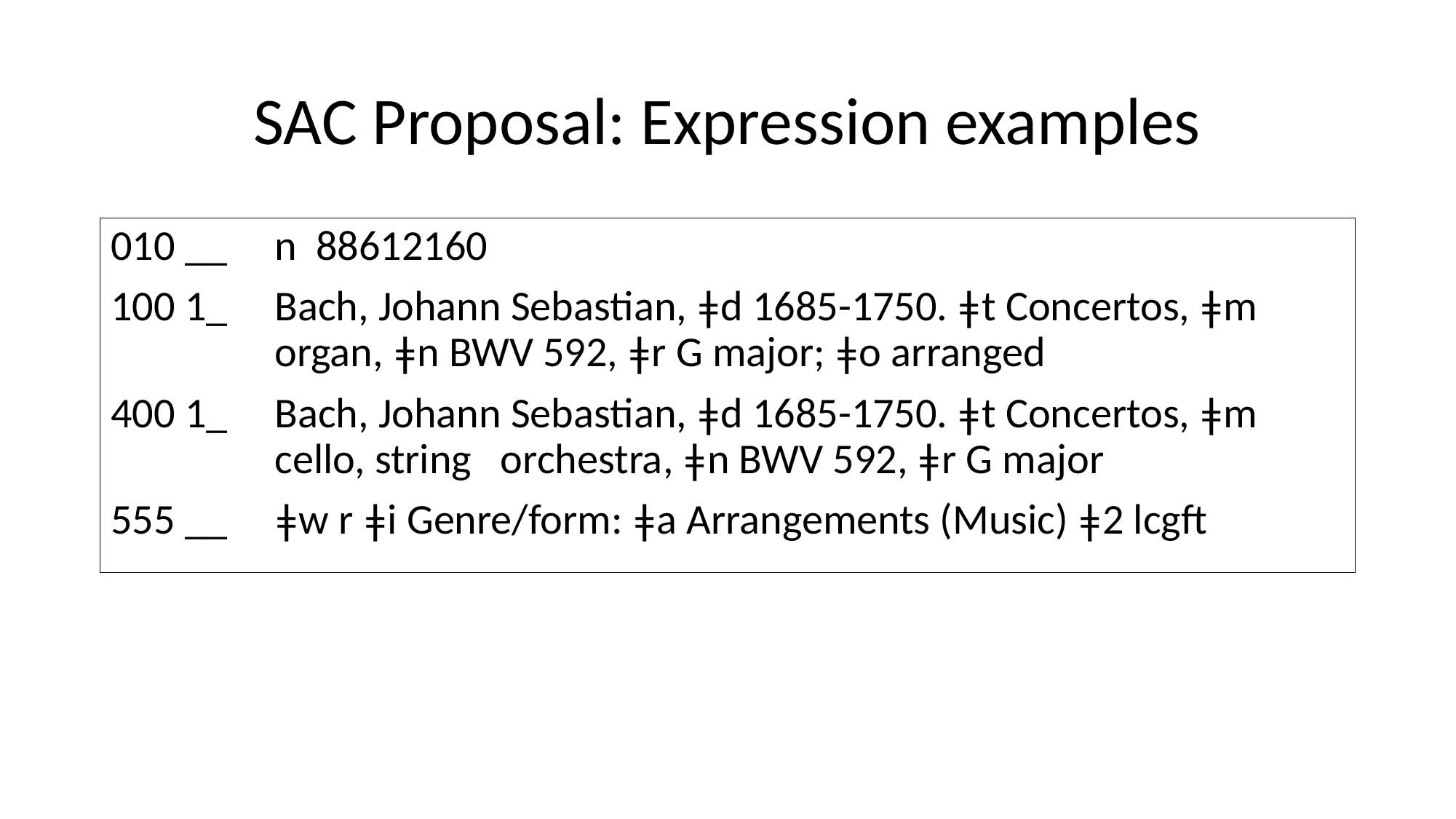

# SAC Proposal: Expression examples
010 __	n  88612160
100 1_	Bach, Johann Sebastian, ǂd 1685-1750. ǂt Concertos, ǂm organ, ǂn BWV 592, ǂr G major; ǂo arranged
400 1_	Bach, Johann Sebastian, ǂd 1685-1750. ǂt Concertos, ǂm cello, string   orchestra, ǂn BWV 592, ǂr G major
555 __	ǂw r ǂi Genre/form: ǂa Arrangements (Music) ǂ2 lcgft